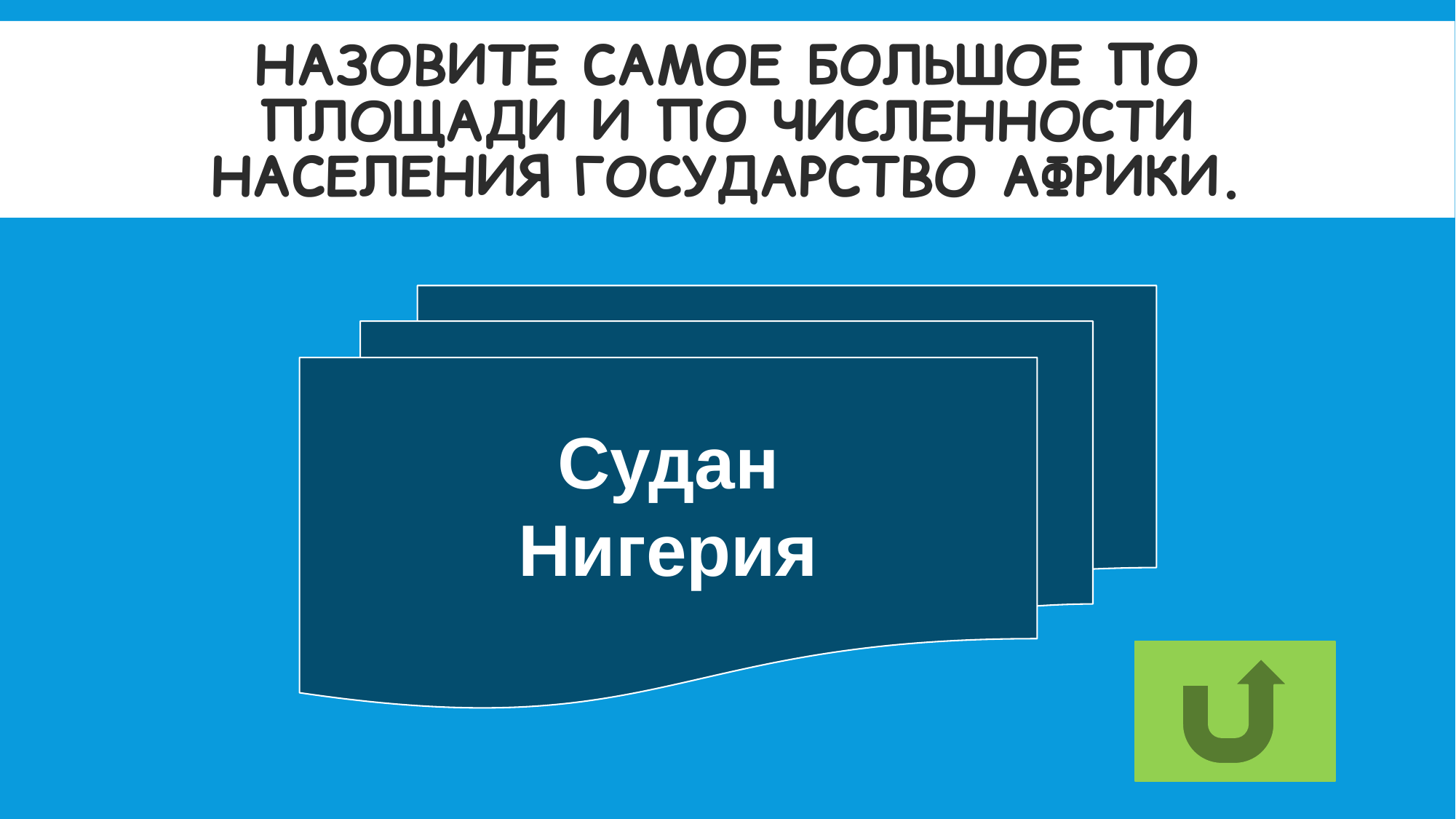

# Назовите самое большое по площади и по численности населения государство Африки.

Судан
Нигерия